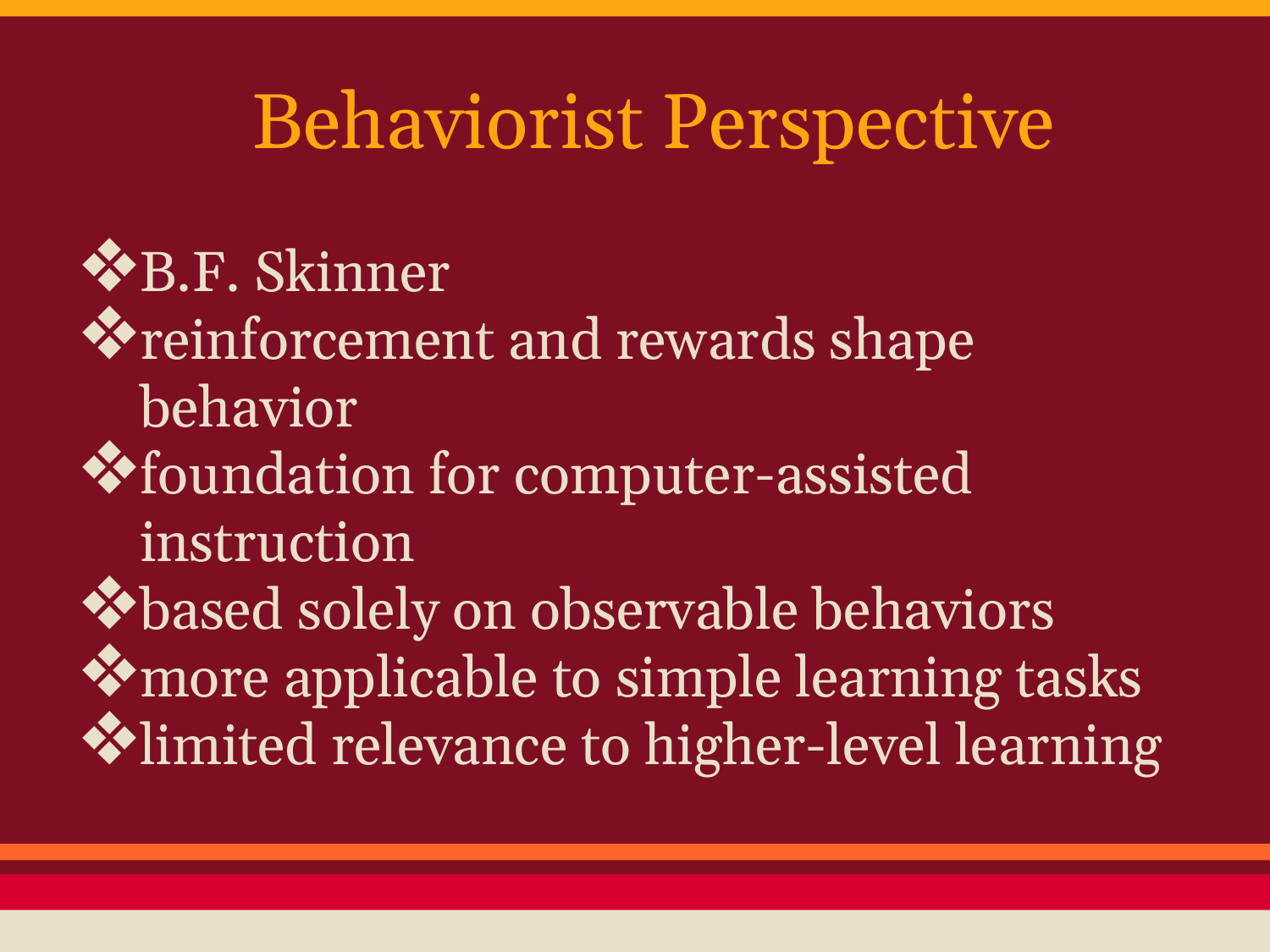

# Behaviorist Perspective
B.F. Skinner
reinforcement and rewards shape behavior
foundation for computer-assisted instruction
based solely on observable behaviors
more applicable to simple learning tasks
limited relevance to higher-level learning